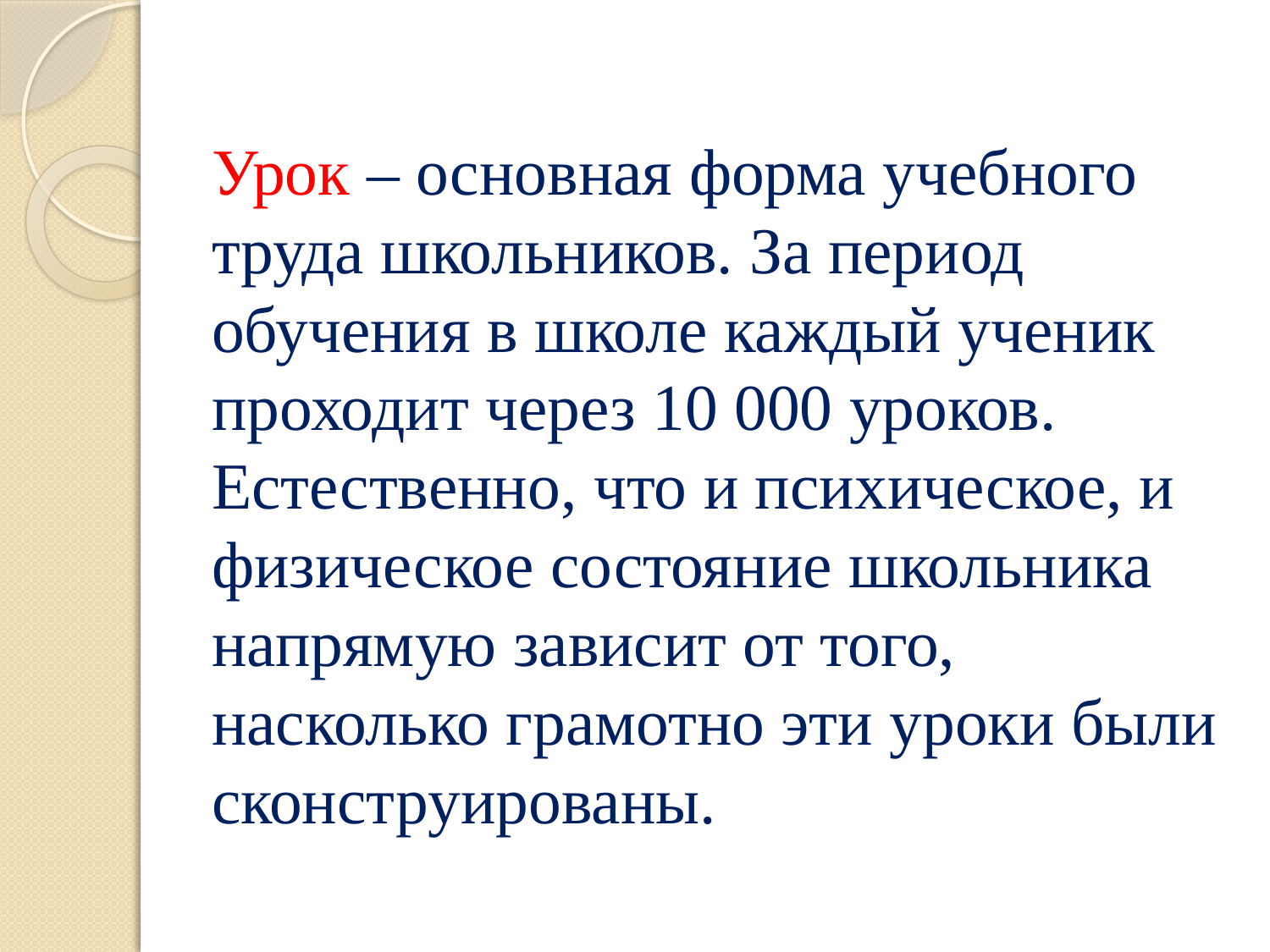

# Урок – основная форма учебного труда школьников. За период обучения в школе каждый ученик проходит через 10 000 уроков. Естественно, что и психическое, и физическое состояние школьника напрямую зависит от того, насколько грамотно эти уроки были сконструированы.